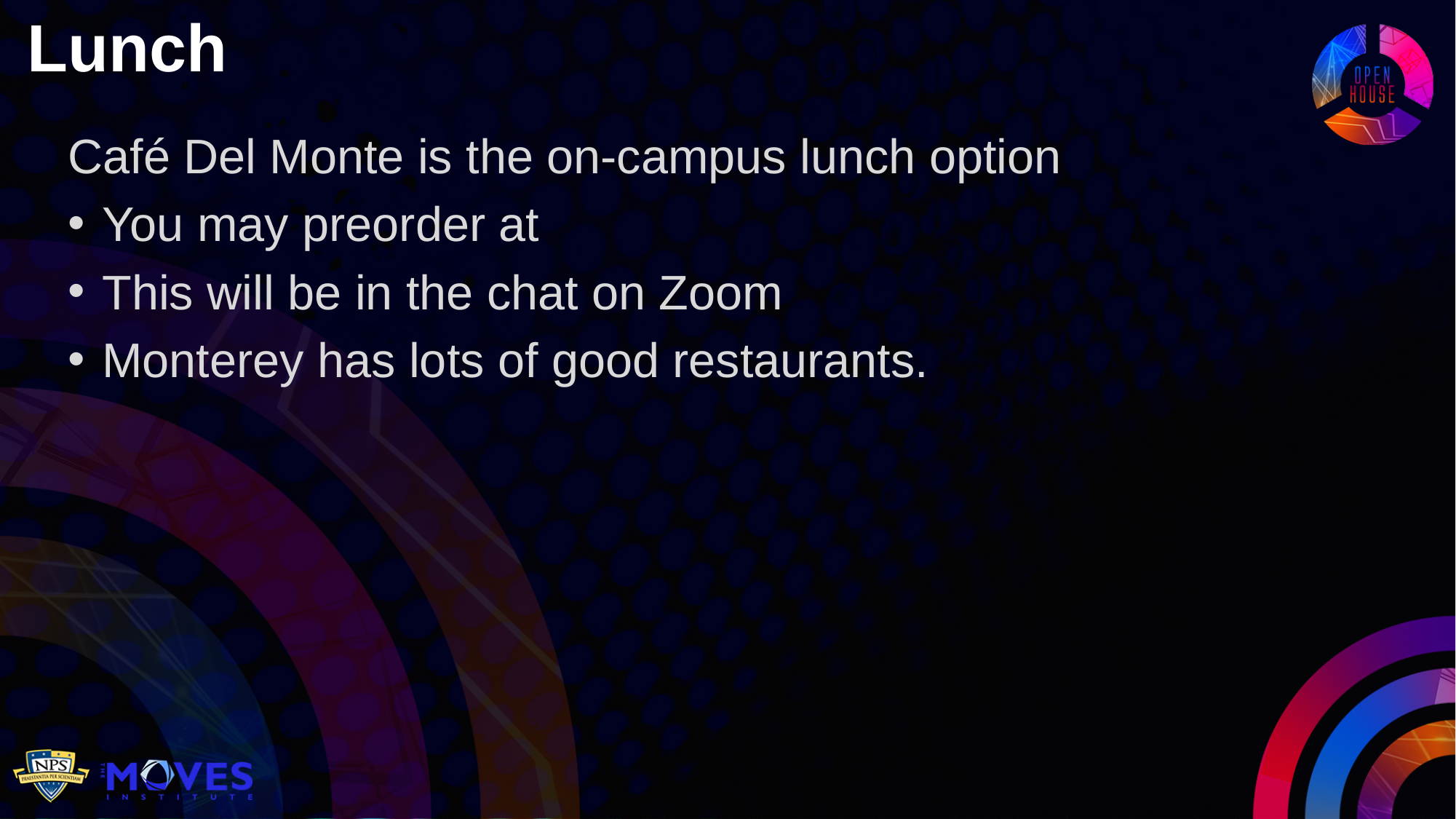

Lunch
Café Del Monte is the on-campus lunch option
You may preorder at
This will be in the chat on Zoom
Monterey has lots of good restaurants.